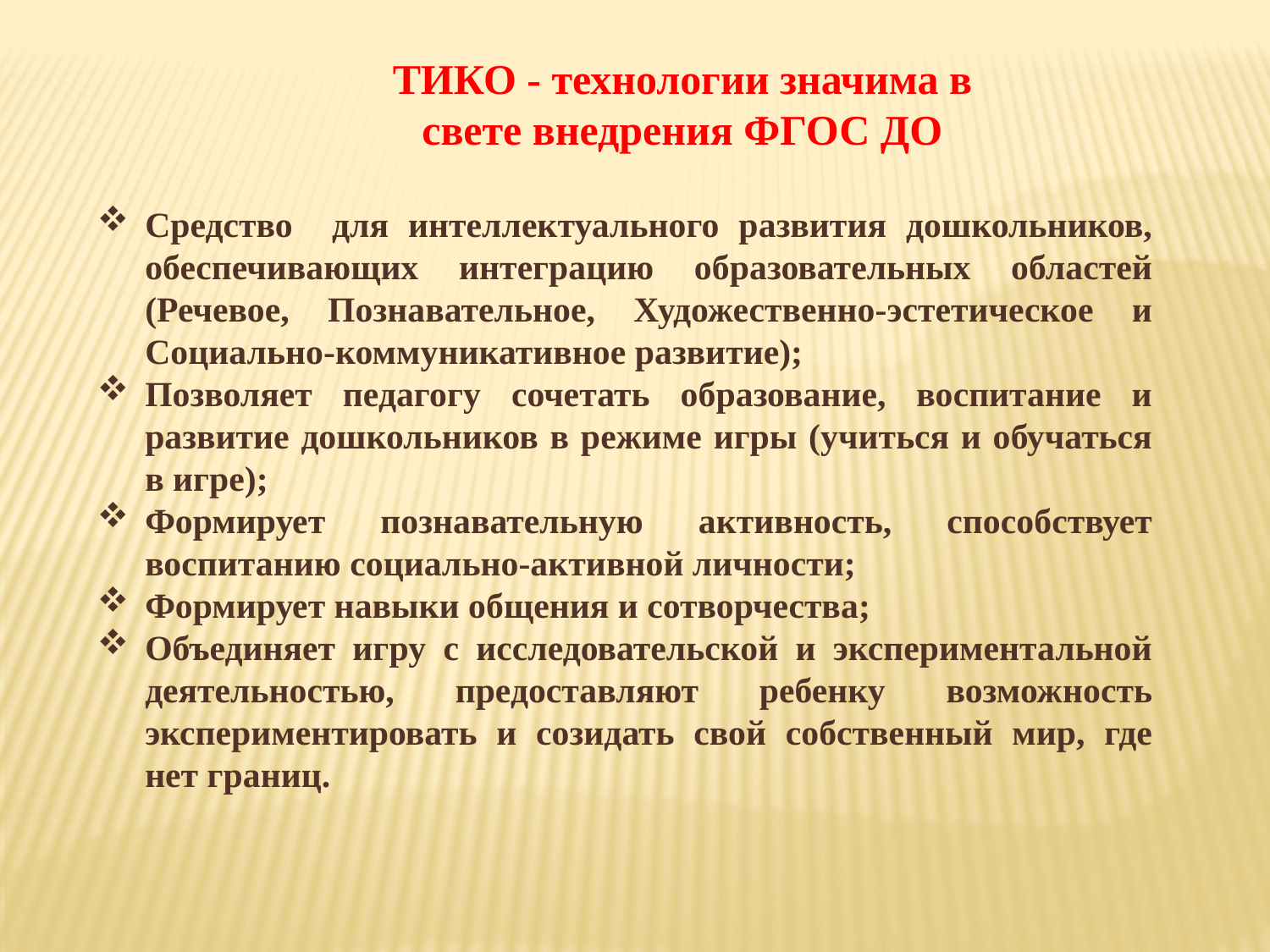

ТИКО - технологии значима в свете внедрения ФГОС ДО
Средство  для интеллектуального развития дошкольников, обеспечивающих интеграцию образовательных областей (Речевое, Познавательное, Художественно-эстетическое и Социально-коммуникативное развитие);
Позволяет педагогу сочетать образование, воспитание и развитие дошкольников в режиме игры (учиться и обучаться в игре);
Формирует познавательную активность, способствует воспитанию социально-активной личности;
Формирует навыки общения и сотворчества;
Объединяет игру с исследовательской и экспериментальной деятельностью, предоставляют ребенку возможность экспериментировать и созидать свой собственный мир, где нет границ.